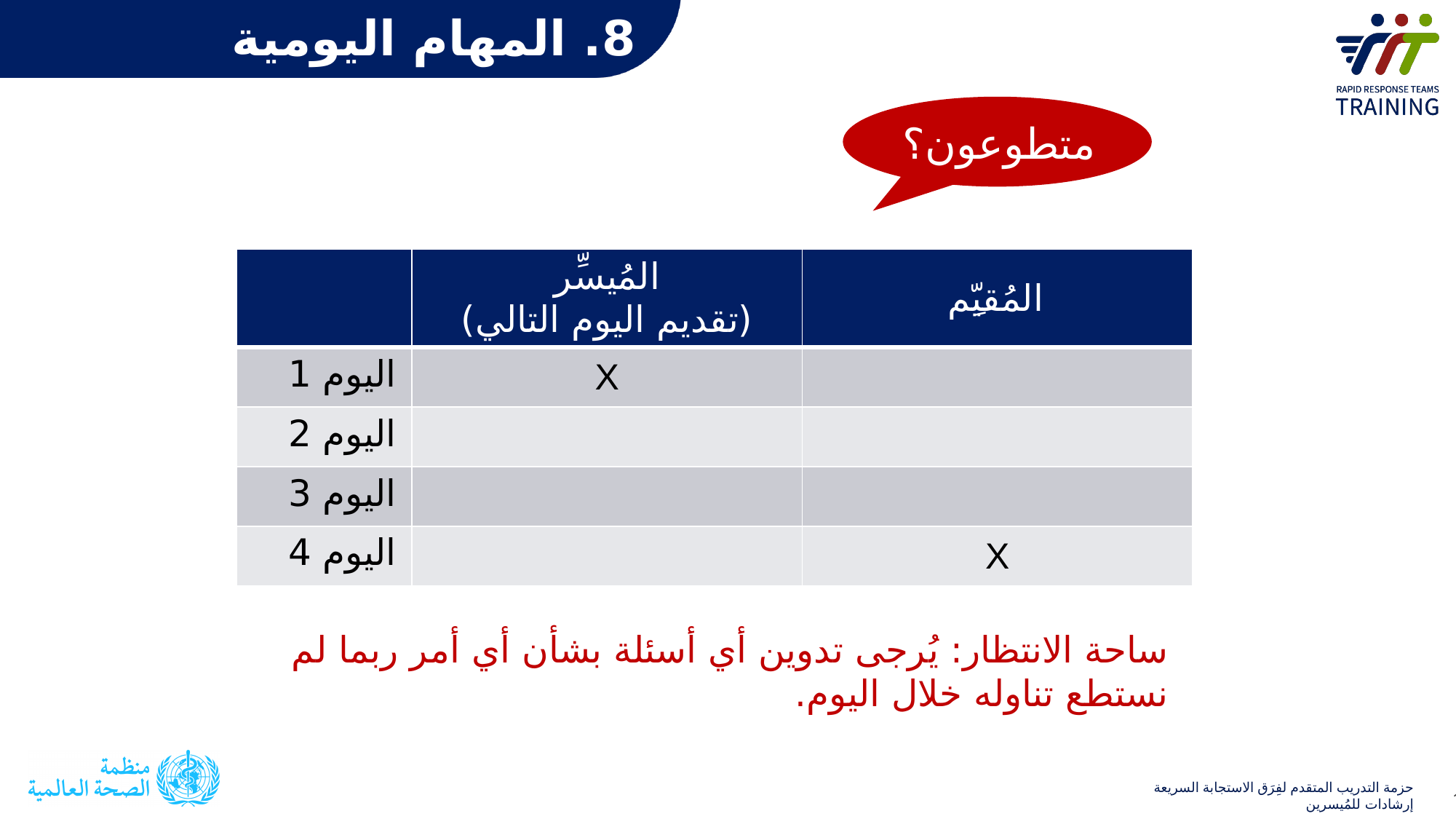

8. المهام اليومية

متطوعون؟
|  | المُيسِّر (تقديم اليوم التالي) | المُقيِّم |
| --- | --- | --- |
| اليوم 1 | X |  |
| اليوم 2 |  |  |
| اليوم 3 |  |  |
| اليوم 4 |  | X |
ساحة الانتظار: يُرجى تدوين أي أسئلة بشأن أي أمر ربما لم نستطع تناوله خلال اليوم.